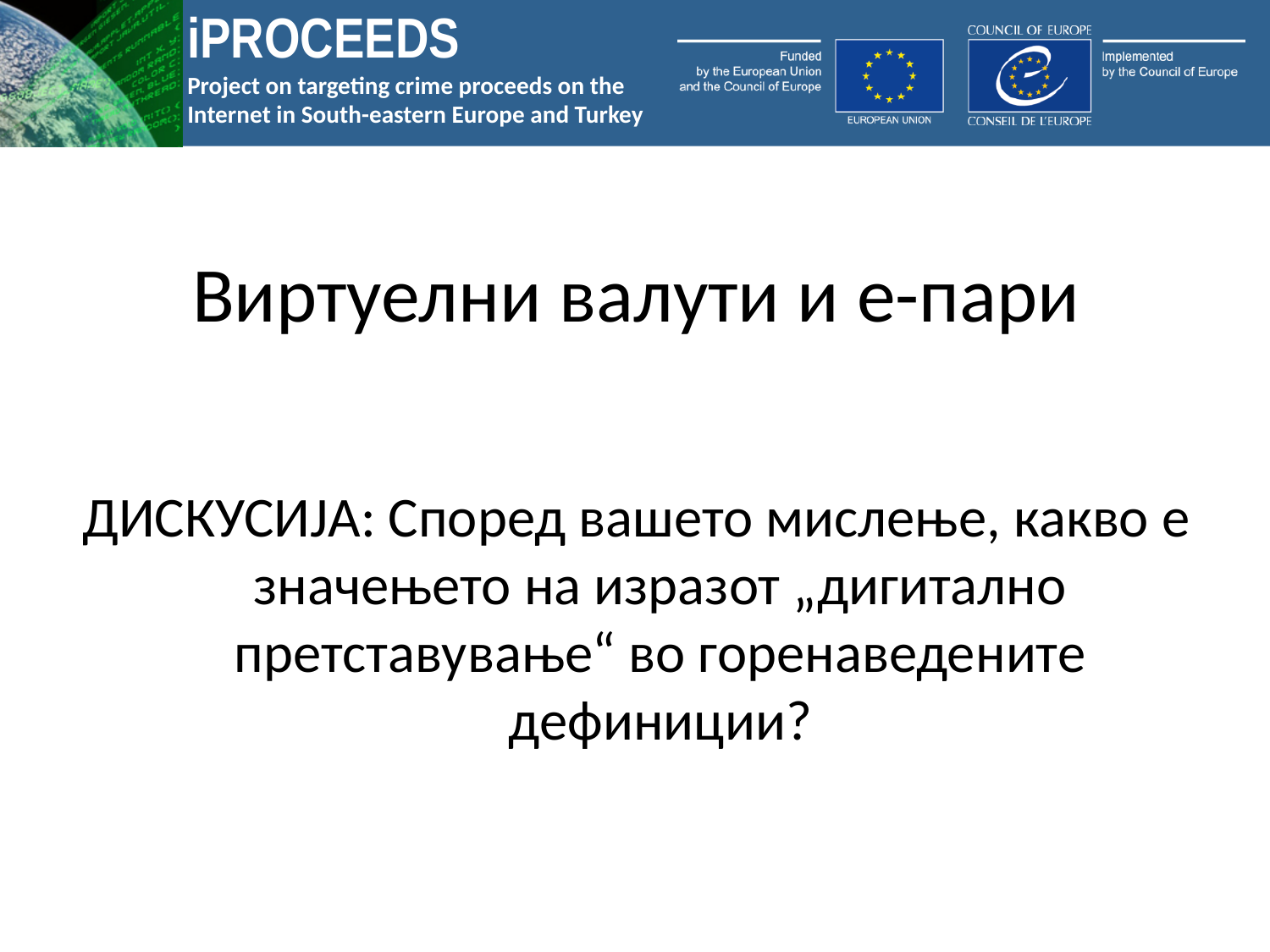

# Виртуелни валути и е-пари

ДИСКУСИЈА: Според вашето мислење, какво е значењето на изразот „дигитално претставување“ во горенаведените дефиниции?